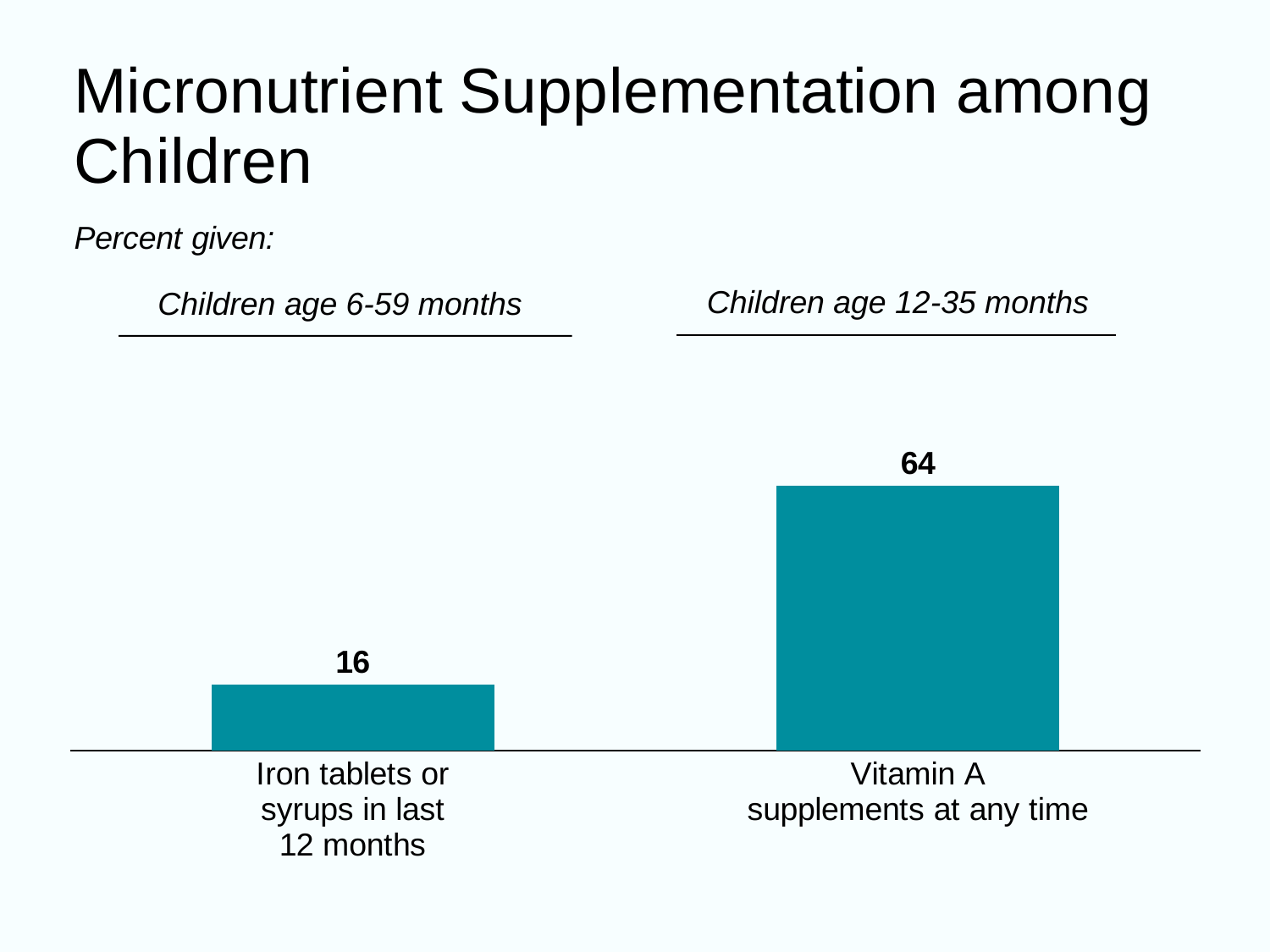

### Chart

| Category | Column1 |
|---|---|
| Iron tablets or
syrups in last
12 months | 16.0 |
| Vitamin A
supplements at any time | 64.0 |
Children age 12-35 months
Children age 6-59 months